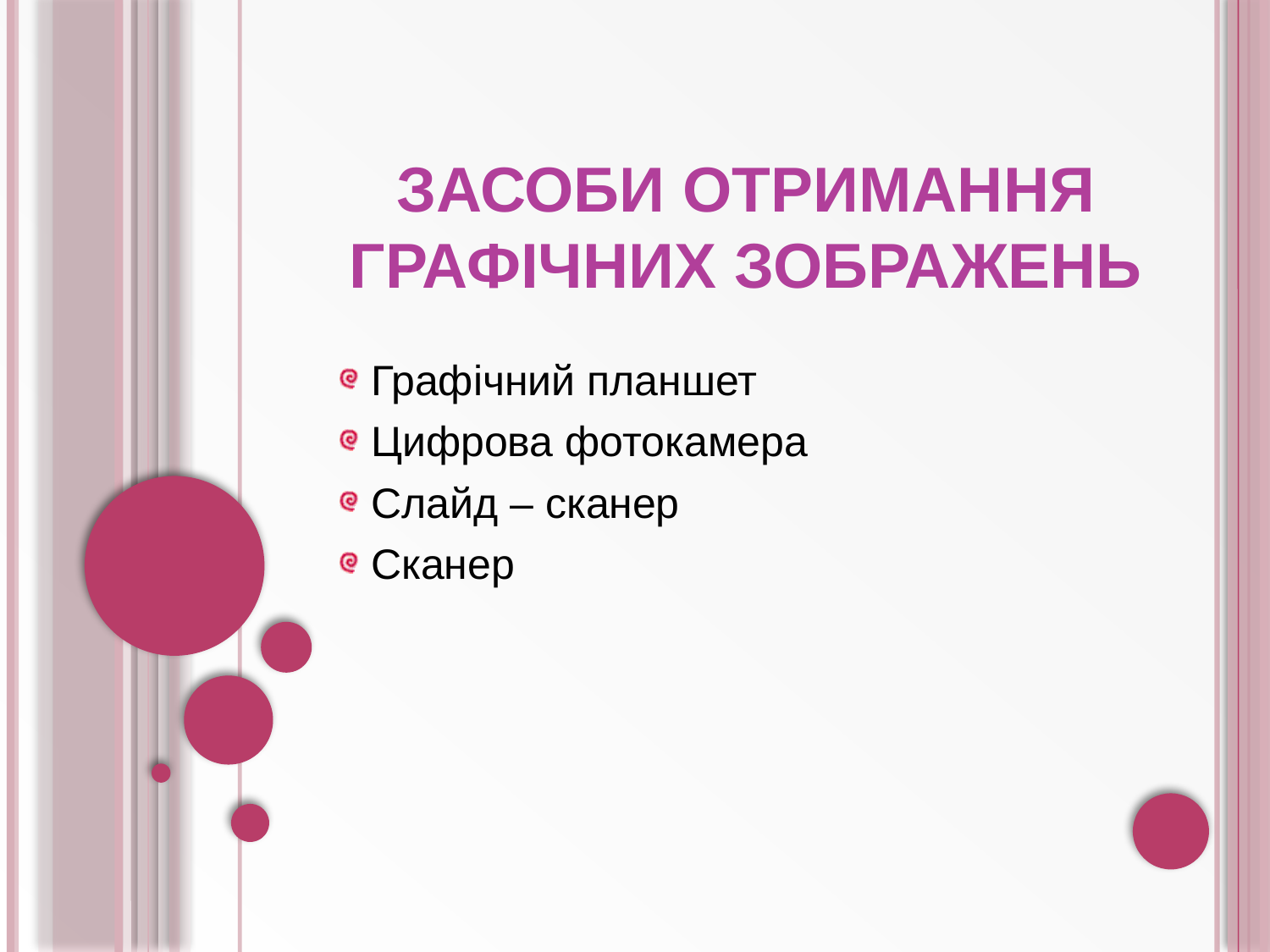

# Засоби отримання графічних зображень
 Графічний планшет
 Цифрова фотокамера
 Слайд – сканер
 Сканер